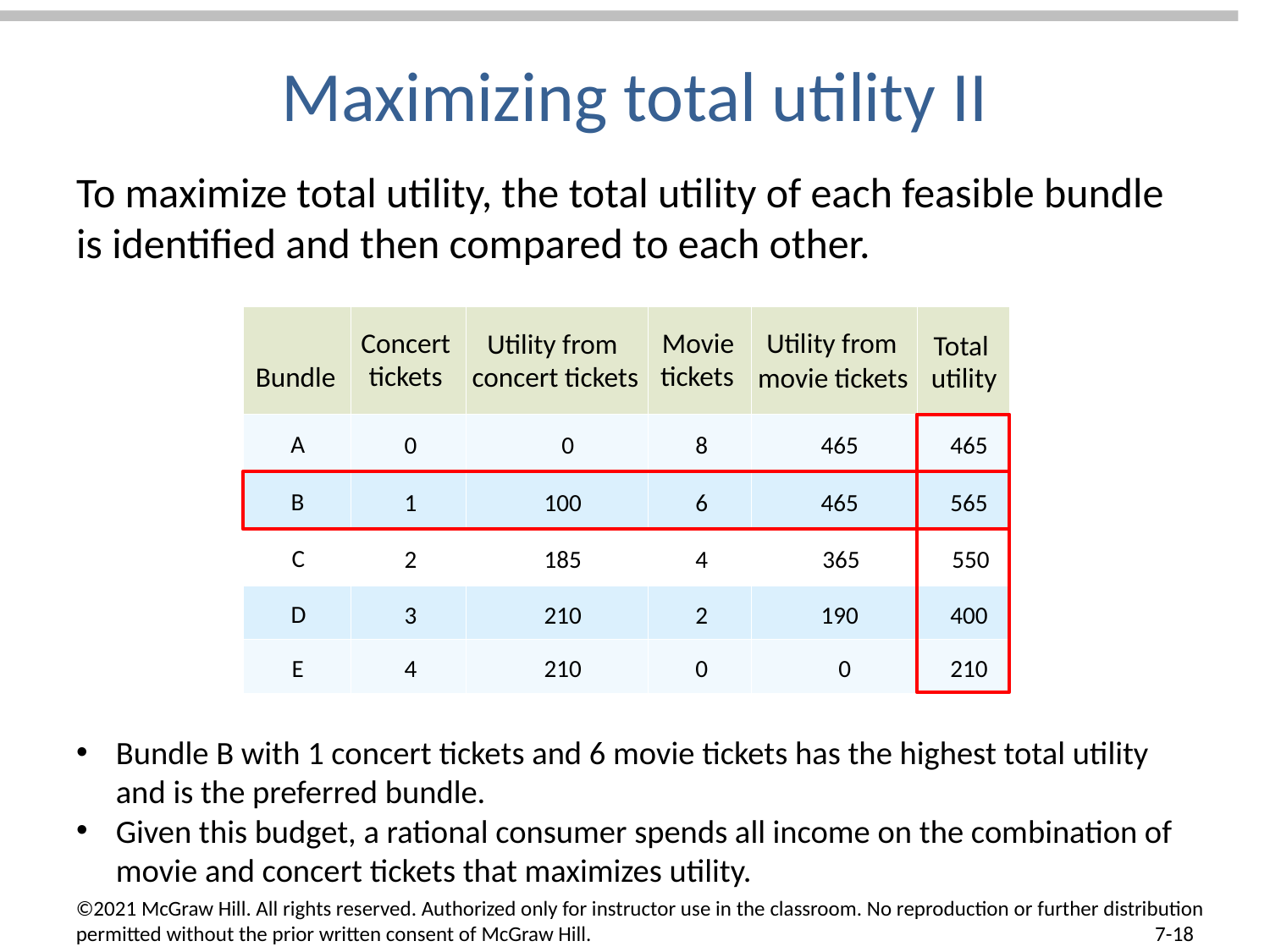

# Maximizing total utility II
To maximize total utility, the total utility of each feasible bundle is identified and then compared to each other.

Concert
Movie
Utility from
Utility from
Total
tickets
tickets
Bundle
concert tickets
movie tickets
utility

A
0
0
8
465
465

B
1
100
6
465
565
C
2
185
4
365
550

D
3
210
2
190
400

E
4
210
0
0
210
Bundle B with 1 concert tickets and 6 movie tickets has the highest total utility and is the preferred bundle.
Given this budget, a rational consumer spends all income on the combination of movie and concert tickets that maximizes utility.